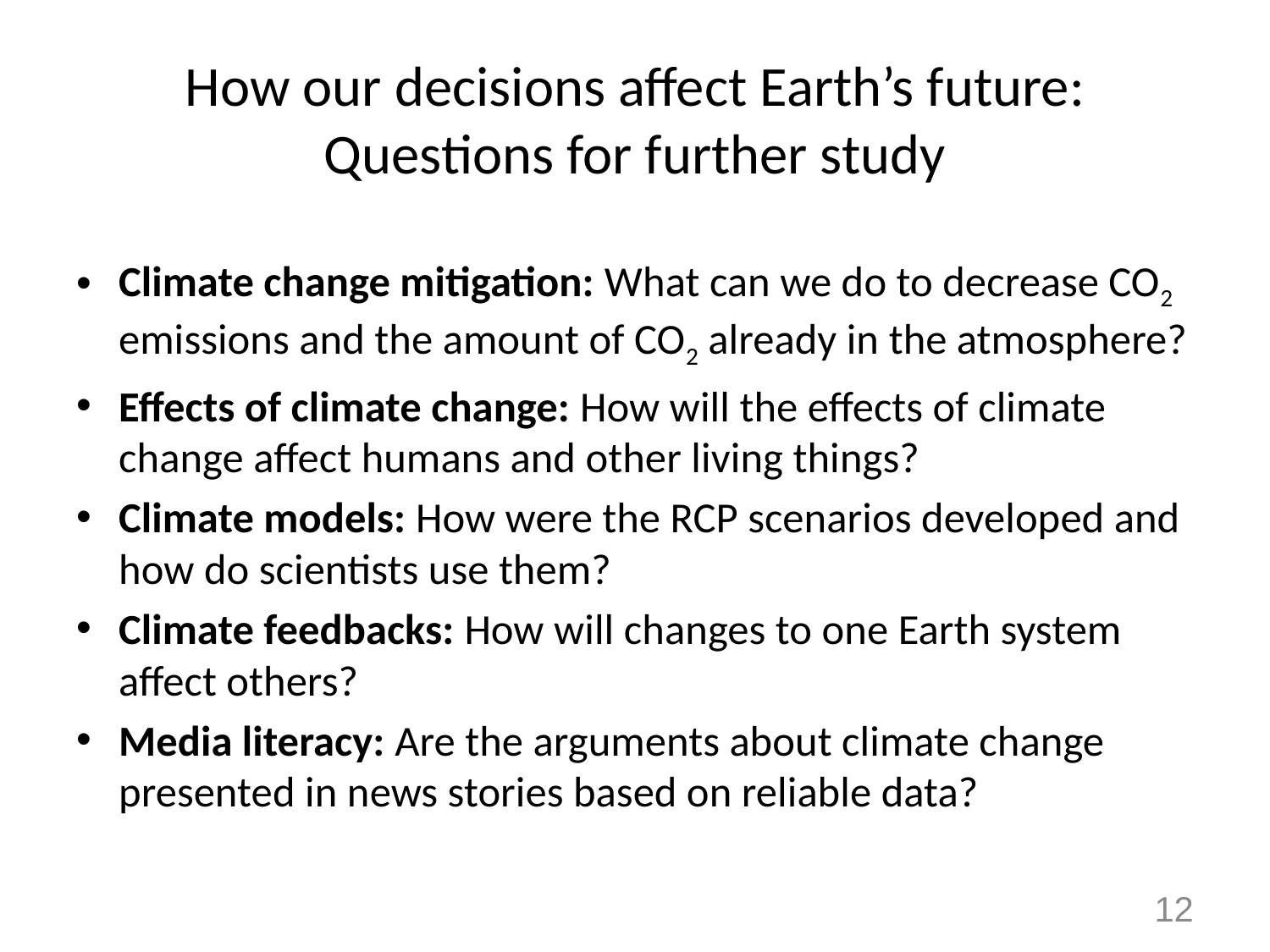

# How our decisions affect Earth’s future: Questions for further study
Climate change mitigation: What can we do to decrease CO2 emissions and the amount of CO2 already in the atmosphere?
Effects of climate change: How will the effects of climate change affect humans and other living things?
Climate models: How were the RCP scenarios developed and how do scientists use them?
Climate feedbacks: How will changes to one Earth system affect others?
Media literacy: Are the arguments about climate change presented in news stories based on reliable data?

12